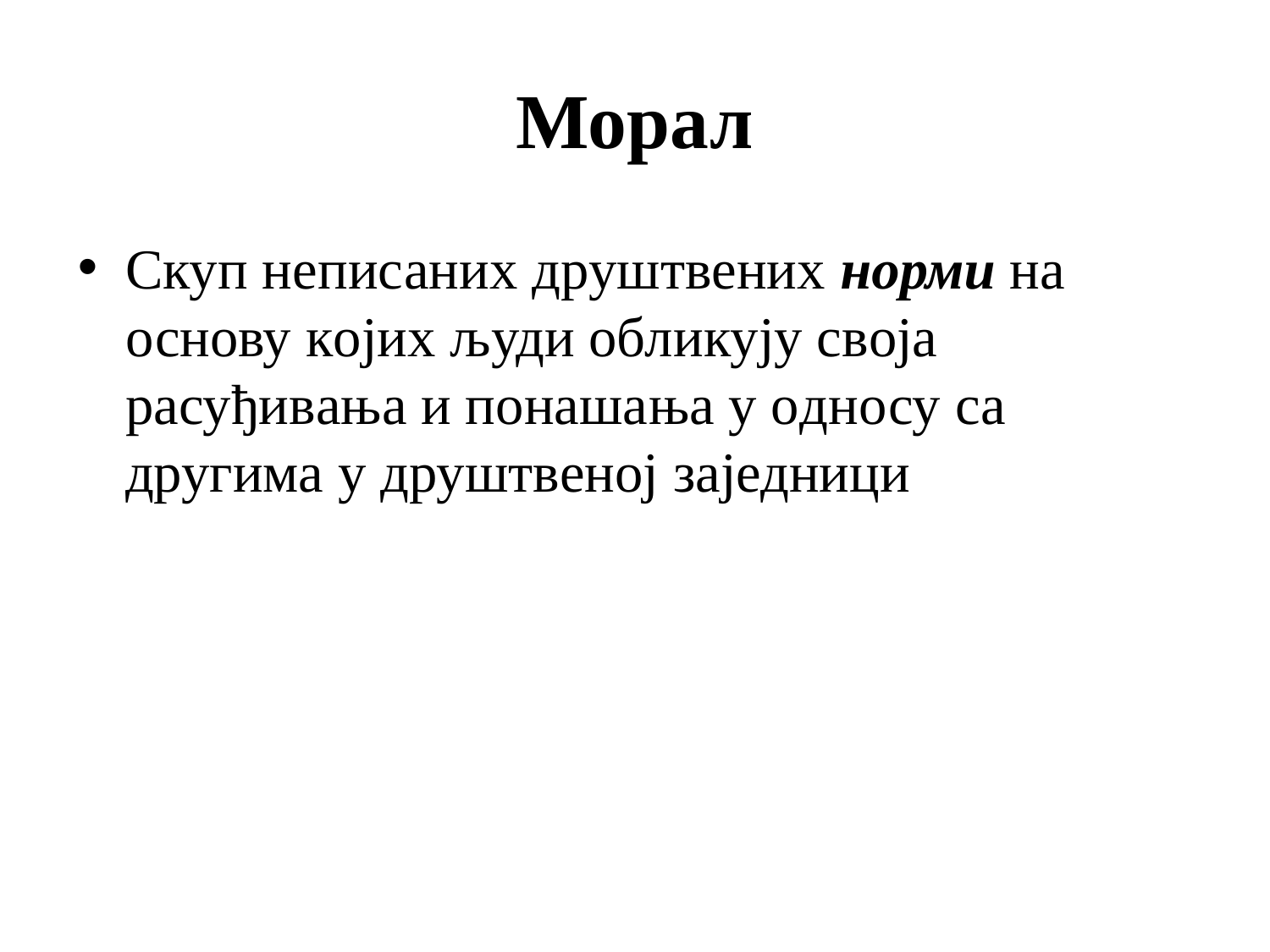

# Морал
Скуп неписаних друштвених норми на основу кoјих људи oбликују свojа рaсуђивaњa и понaшaњa у oдносу са другима у друштвеној заједници